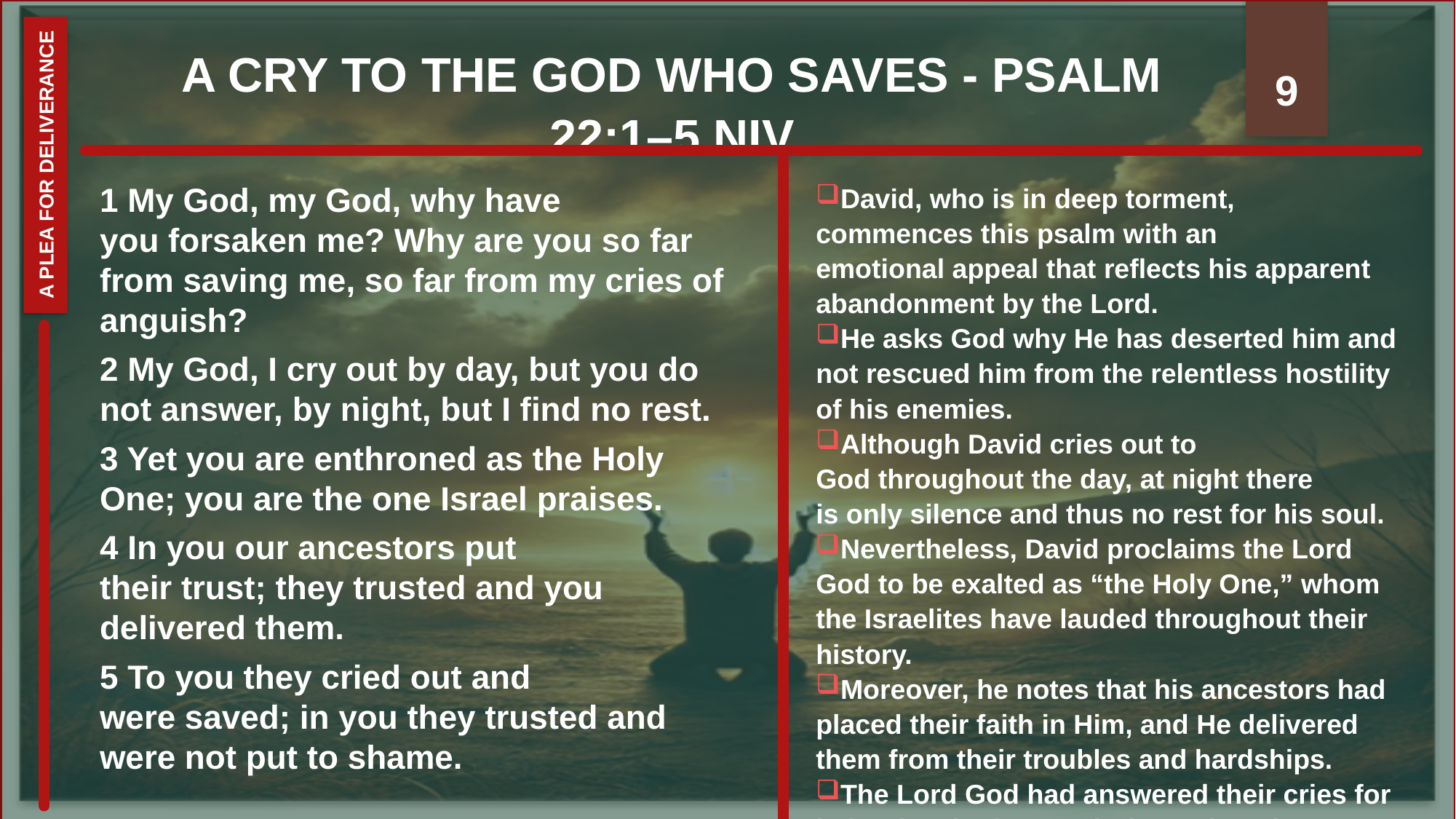

# A Cry to the God Who Saves - Psalm 22:1–5 NIV
9
A Plea for Deliverance
1 My God, my God, why have you forsaken me? Why are you so far from saving me, so far from my cries of anguish?
2 My God, I cry out by day, but you do not answer, by night, but I find no rest.
3 Yet you are enthroned as the Holy One; you are the one Israel praises.
4 In you our ancestors put their trust; they trusted and you delivered them.
5 To you they cried out and were saved; in you they trusted and were not put to shame.
David, who is in deep torment, commences this psalm with an emotional appeal that reflects his apparent abandonment by the Lord.
He asks God why He has deserted him and not rescued him from the relentless hostility of his enemies.
Although David cries out to God throughout the day, at night there is only silence and thus no rest for his soul.
Nevertheless, David proclaims the Lord God to be exalted as “the Holy One,” whom the Israelites have lauded throughout their history.
Moreover, he notes that his ancestors had placed their faith in Him, and He delivered them from their troubles and hardships.
The Lord God had answered their cries for help; they had trusted Him and so they were not put to shame.